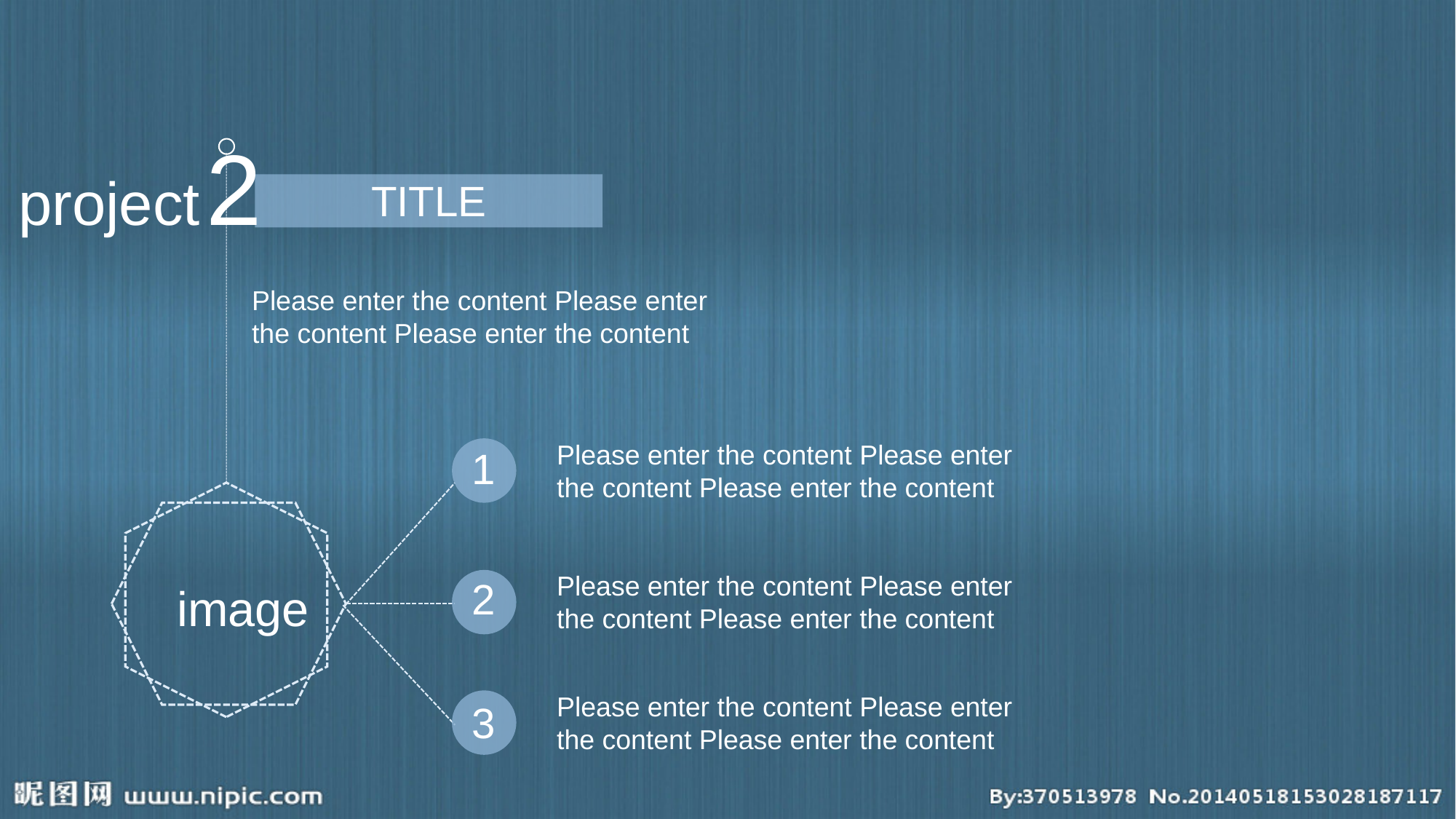

project 2

TITLE

Please enter the content Please enter the content Please enter the content
Please enter the content Please enter the content Please enter the content
1

Please enter the content Please enter the content Please enter the content
2

image
Please enter the content Please enter the content Please enter the content

3